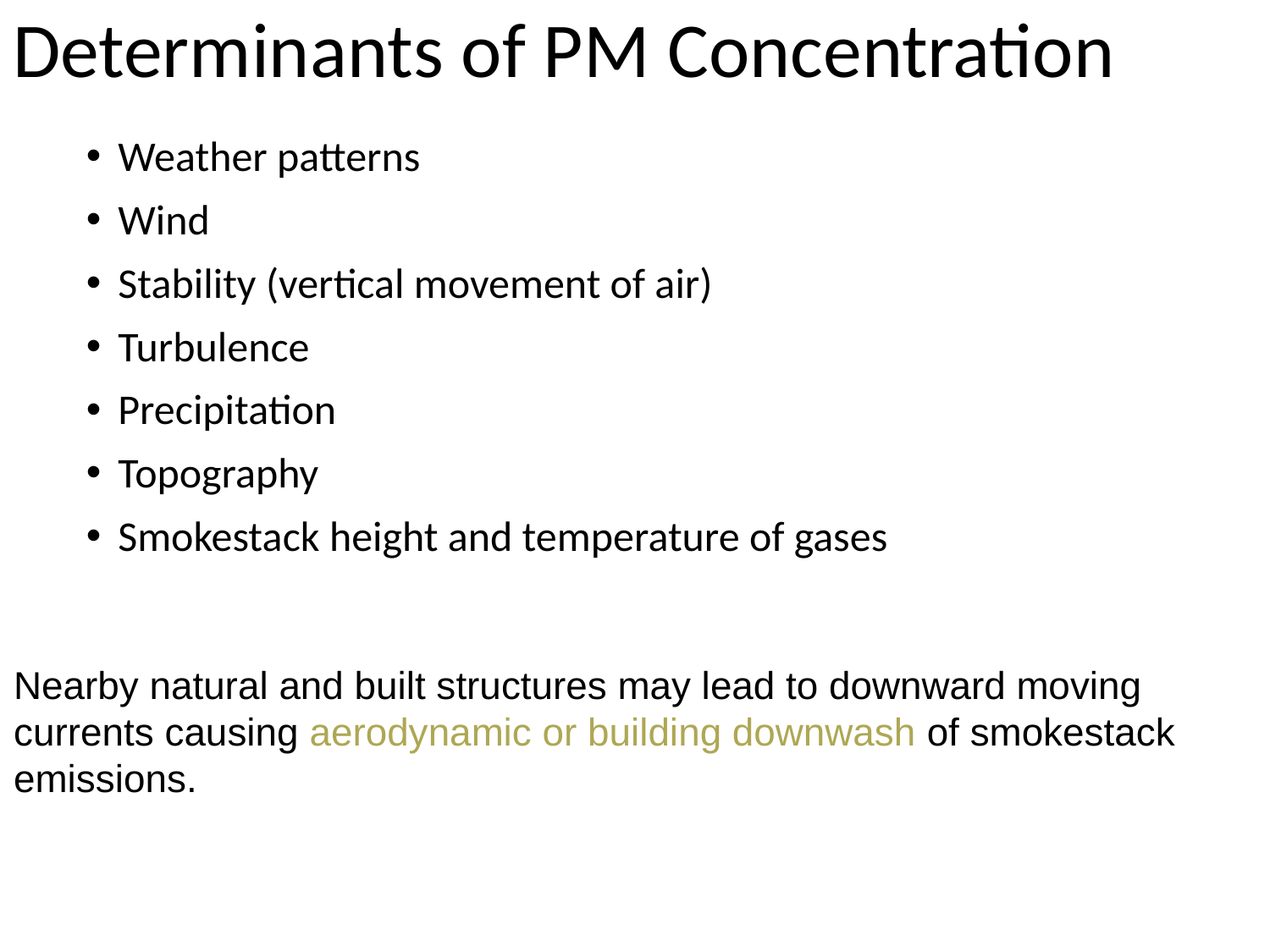

# Determinants of PM Concentration
Weather patterns
Wind
Stability (vertical movement of air)
Turbulence
Precipitation
Topography
Smokestack height and temperature of gases
Nearby natural and built structures may lead to downward moving currents causing aerodynamic or building downwash of smokestack emissions.